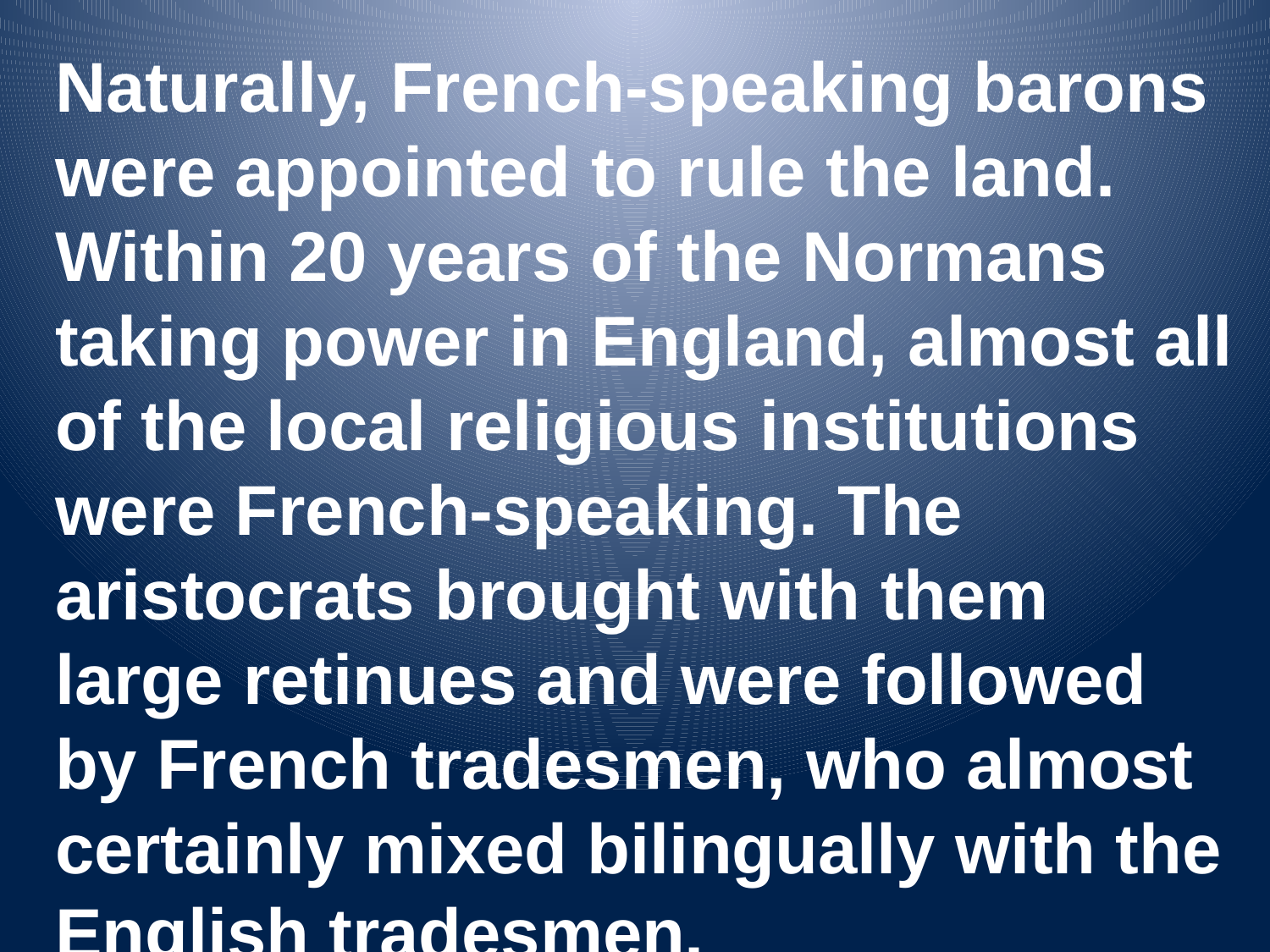

Naturally, French-speaking barons were appointed to rule the land.
Within 20 years of the Normans taking power in England, almost all of the local religious institutions were French-speaking. The aristocrats brought with them large retinues and were followed by French tradesmen, who almost certainly mixed bilingually with the English tradesmen.